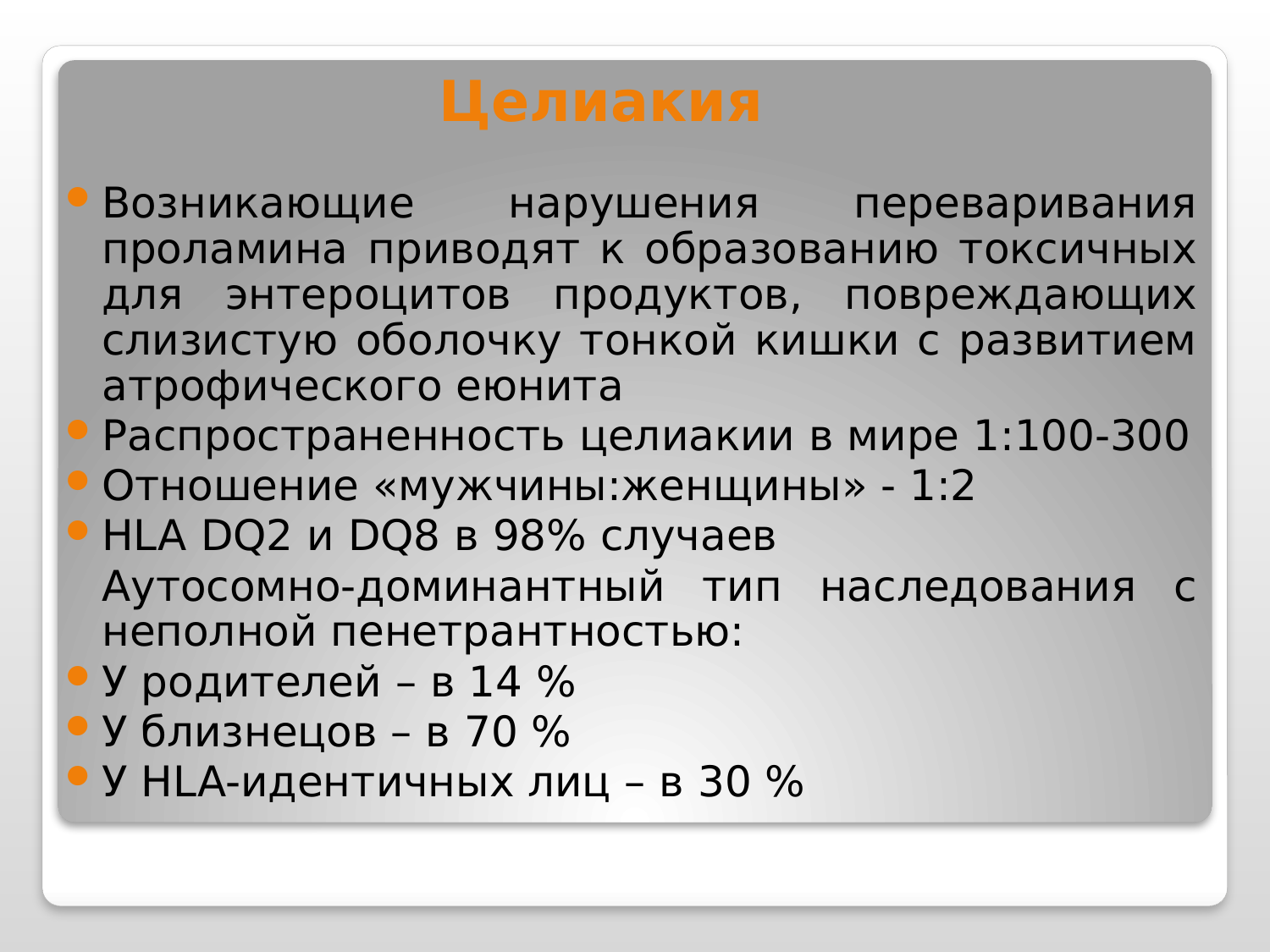

# Целиакия
Возникающие нарушения переваривания проламина приводят к образованию токсичных для энтероцитов продуктов, повреждающих слизистую оболочку тонкой кишки с развитием атрофического еюнита
Распространенность целиакии в мире 1:100-300
Отношение «мужчины:женщины» - 1:2
HLA DQ2 и DQ8 в 98% случаев
	Аутосомно-доминантный тип наследования с неполной пенетрантностью:
У родителей – в 14 %
У близнецов – в 70 %
У HLA-идентичных лиц – в 30 %